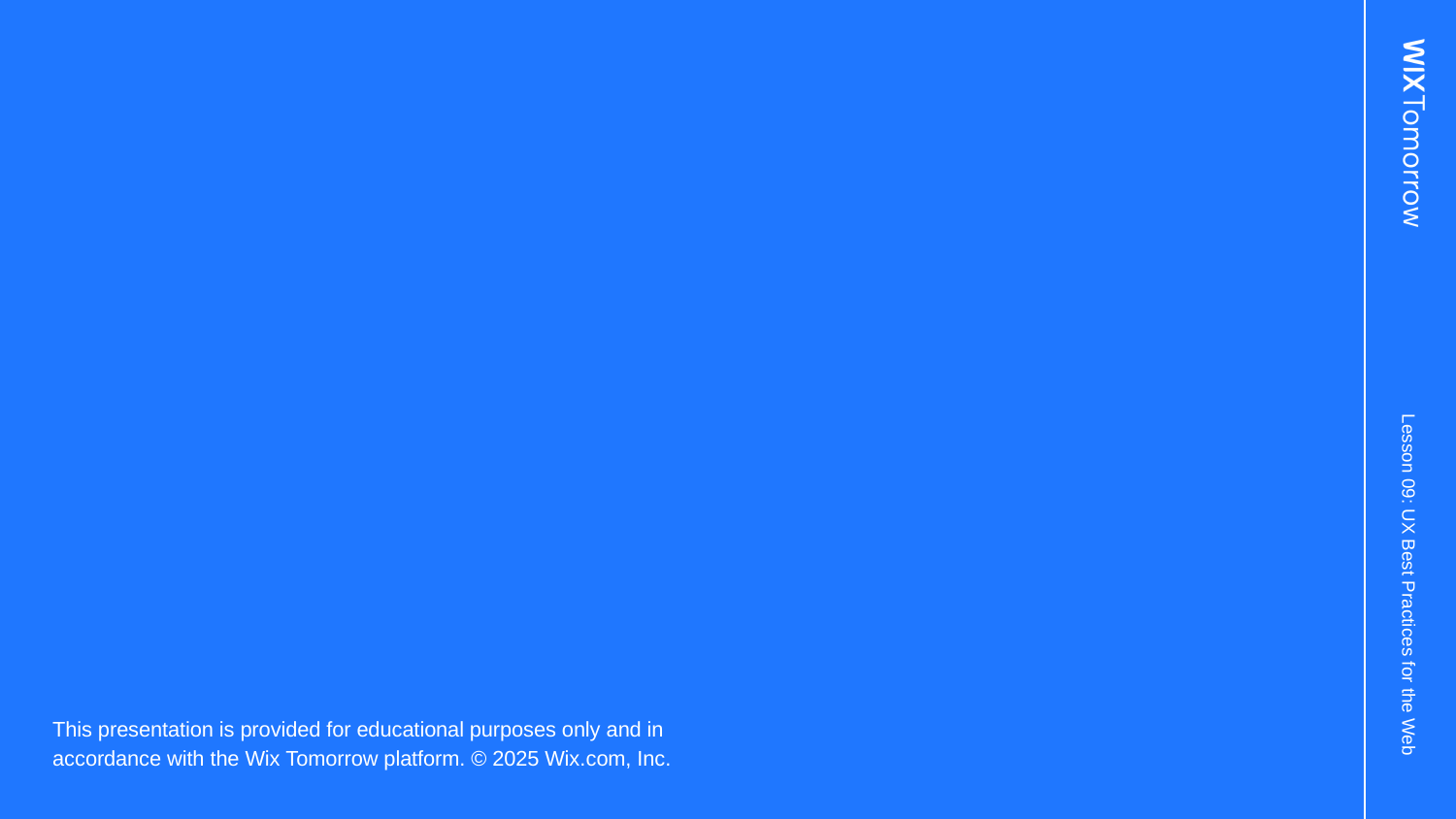

This presentation is provided for educational purposes only and in accordance with the Wix Tomorrow platform. © 2025 Wix.com, Inc.